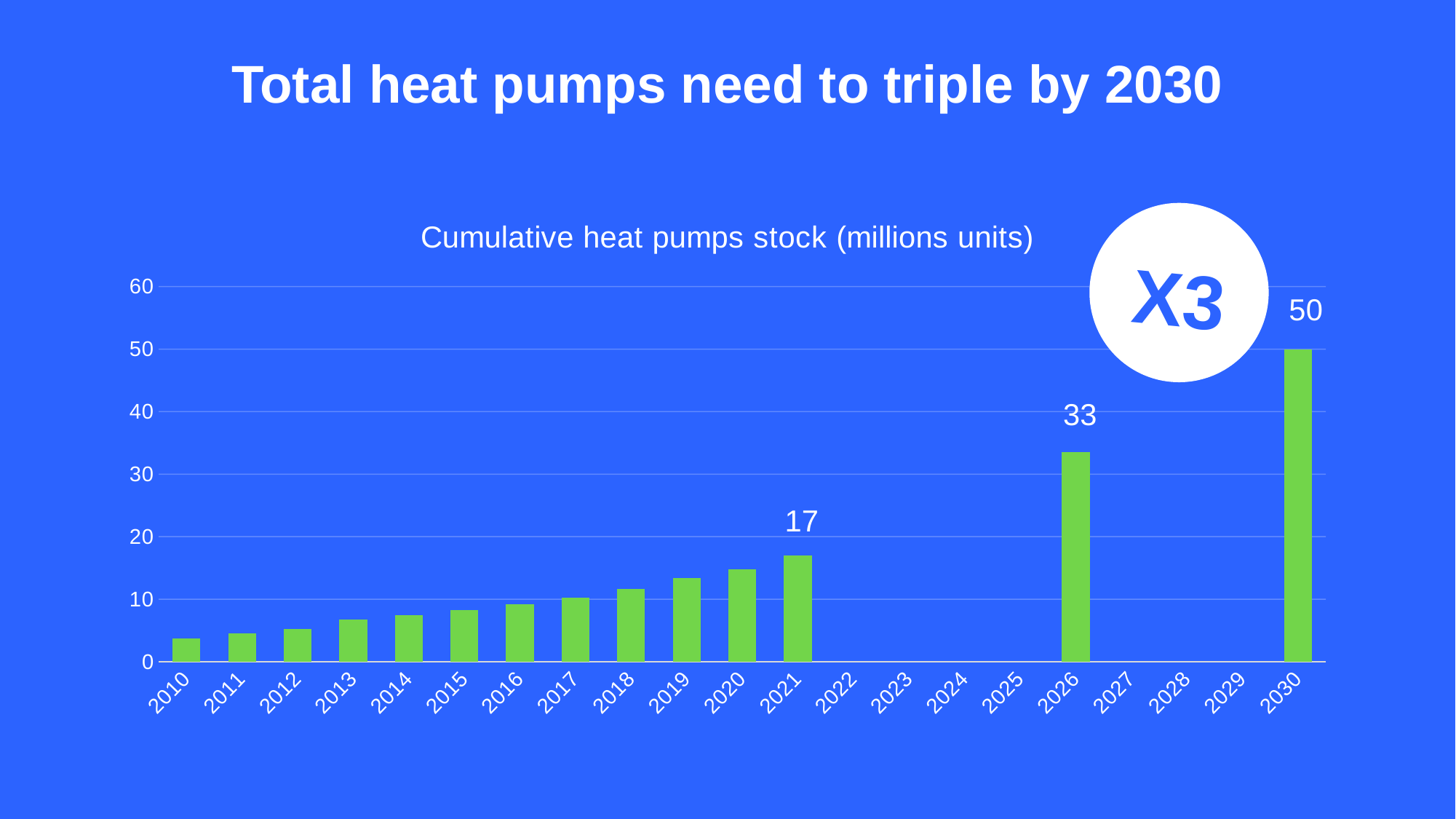

Total heat pumps need to triple by 2030

### Chart: Cumulative heat pumps stock (millions units)

| Category | Cumulative Heat Pumps Stock (millions units) |
|---|---|
| 2010 | 3.7 |
| 2011 | 4.5 |
| 2012 | 5.3 |
| 2013 | 6.8 |
| 2014 | 7.5 |
| 2015 | 8.3 |
| 2016 | 9.2 |
| 2017 | 10.3 |
| 2018 | 11.6 |
| 2019 | 13.4 |
| 2020 | 14.8 |
| 2021 | 17.0 |
| 2022 | None |
| 2023 | None |
| 2024 | None |
| 2025 | None |
| 2026 | 33.5 |
| 2027 | None |
| 2028 | None |
| 2029 | None |
| 2030 | 50.0 |
X3
50
33
17